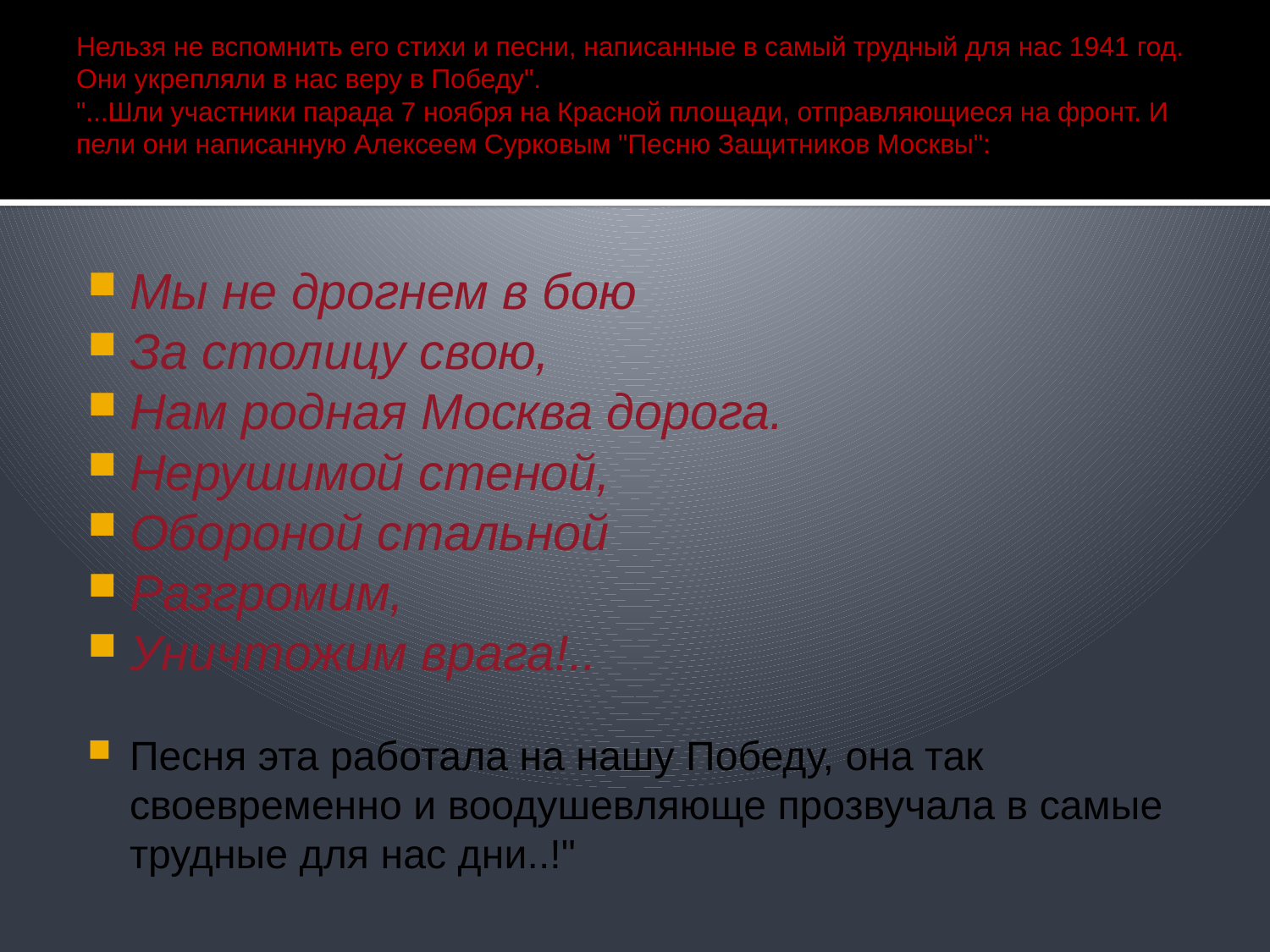

# Нельзя не вспомнить его стихи и песни, написанные в самый трудный для нас 1941 год. Они укрепляли в нас веру в Победу". "...Шли участники парада 7 ноября на Красной площади, отправляющиеся на фронт. И пели они написанную Алексеем Сурковым "Песню Защитников Москвы":
Мы не дрогнем в бою
За столицу свою,
Нам родная Москва дорога.
Нерушимой стеной,
Обороной стальной
Разгромим,
Уничтожим врага!..

Песня эта работала на нашу Победу, она так своевременно и воодушевляюще прозвучала в самые трудные для нас дни..!"